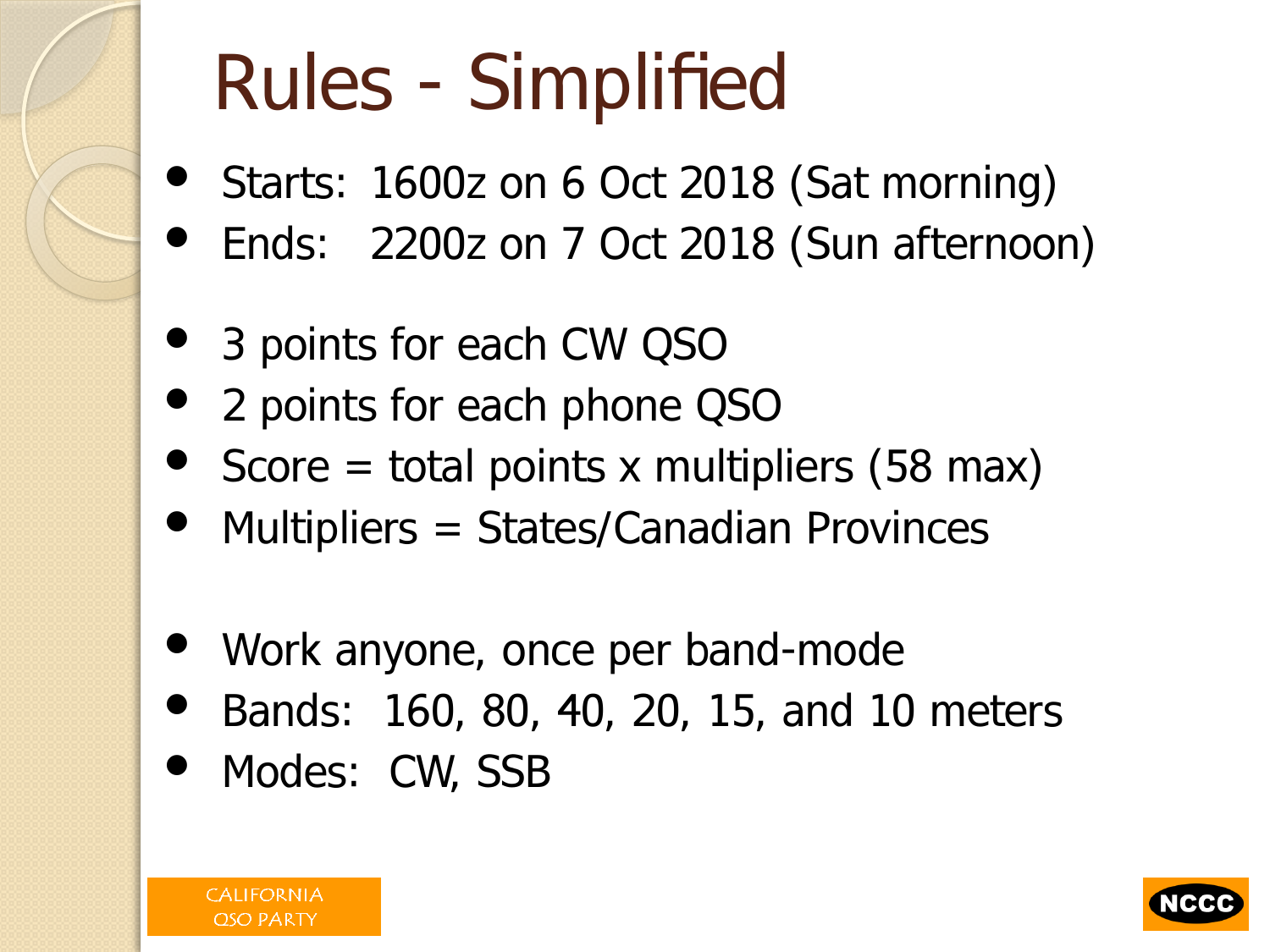

# Rules - Simplified
Starts: 	1600z on 6 Oct 2018 (Sat morning)
Ends:		2200z on 7 Oct 2018 (Sun afternoon)

3 points for each CW QSO
2 points for each phone QSO
Score = total points x multipliers (58 max)
Multipliers = States/Canadian Provinces

Work anyone, once per band-mode
Bands:  160, 80, 40, 20, 15, and 10 meters
Modes:  CW, SSB